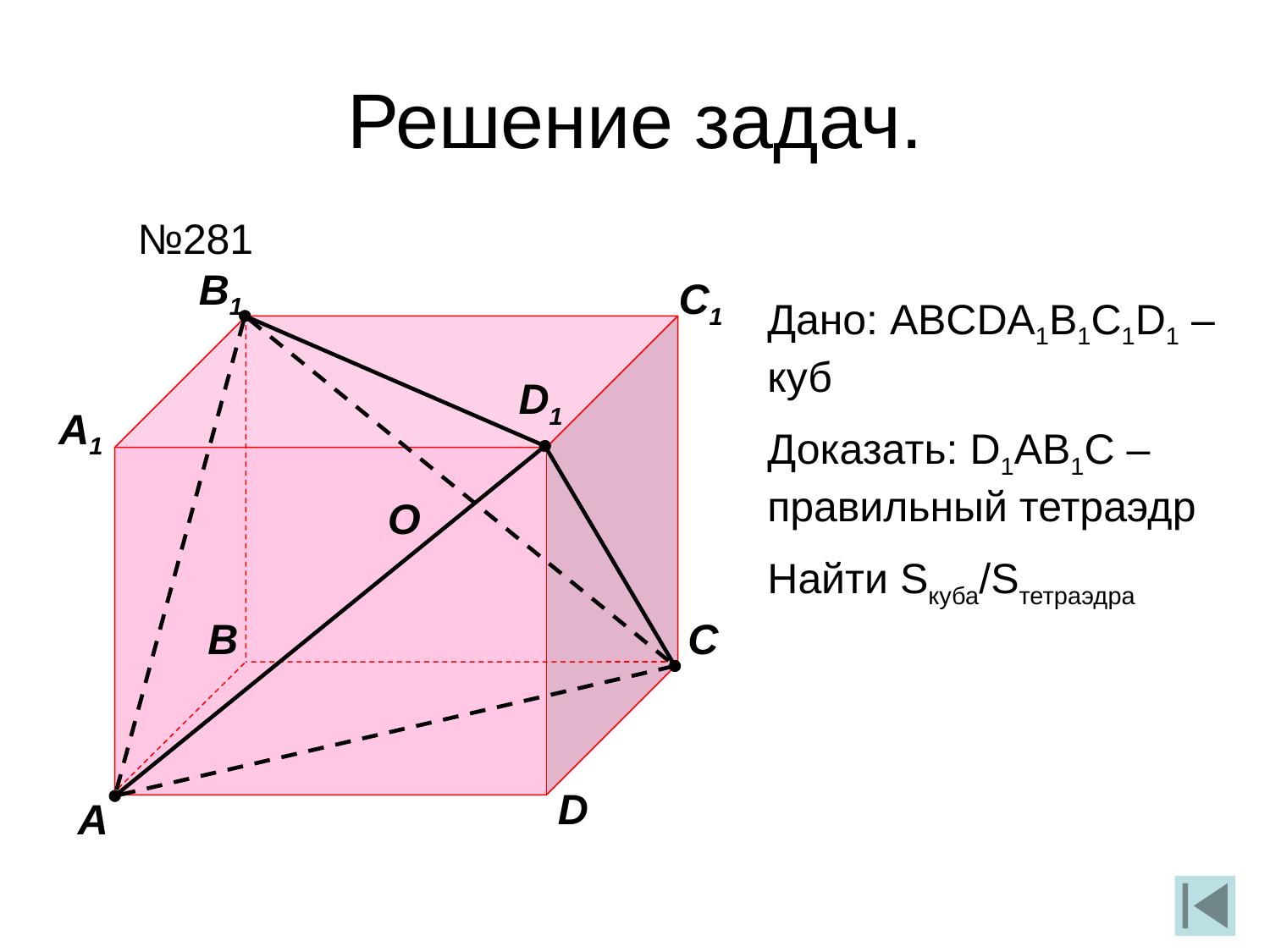

Решение задач.
№281
B1
C1
Дано: ABCDA1B1C1D1 – куб
Доказать: D1AB1C – правильный тетраэдр
Найти Sкуба/Sтетраэдра

D1
А1

О
B
C

D
А